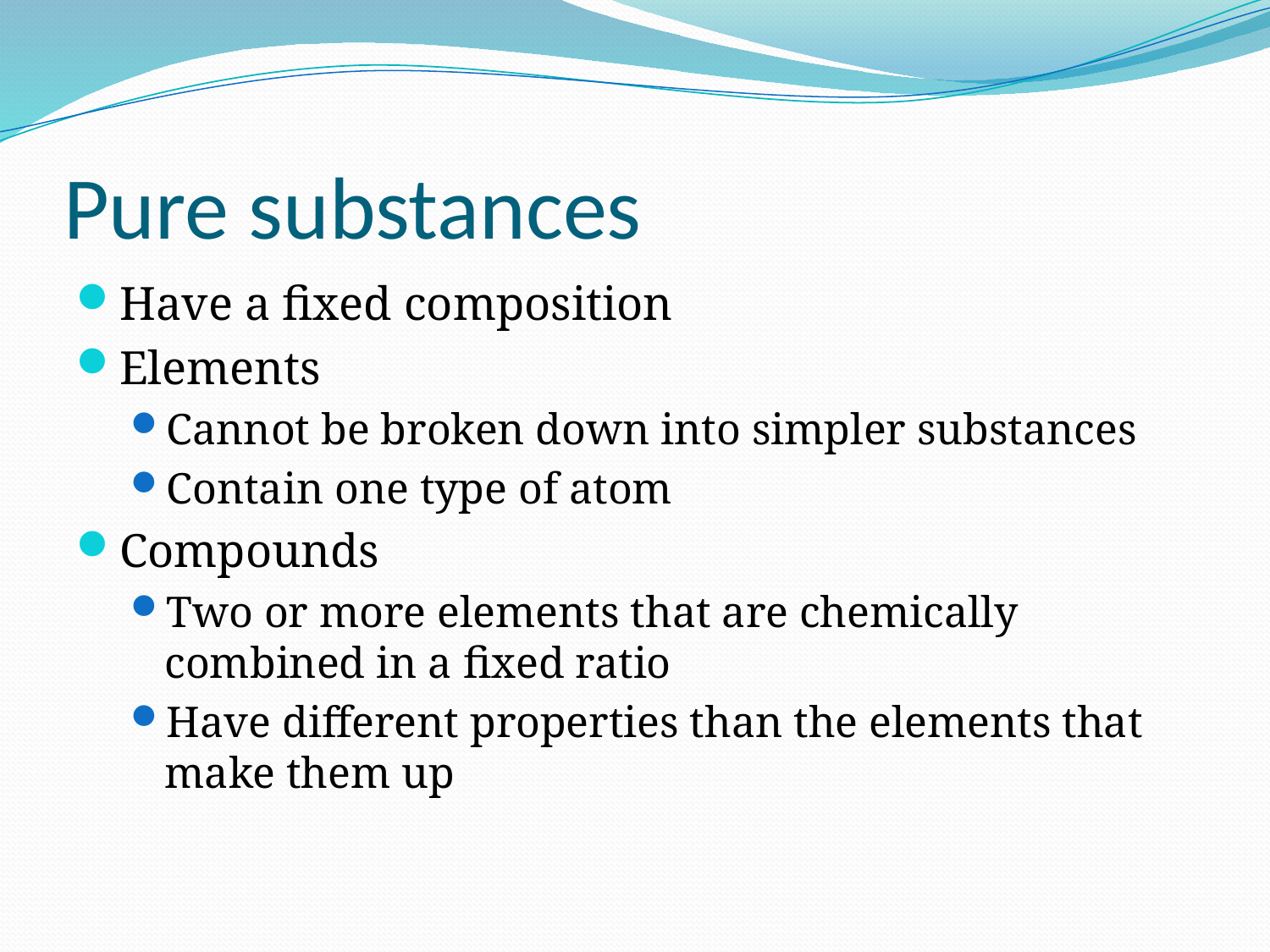

# Pure substances
Have a fixed composition
Elements
Cannot be broken down into simpler substances
Contain one type of atom
Compounds
Two or more elements that are chemically combined in a fixed ratio
Have different properties than the elements that make them up